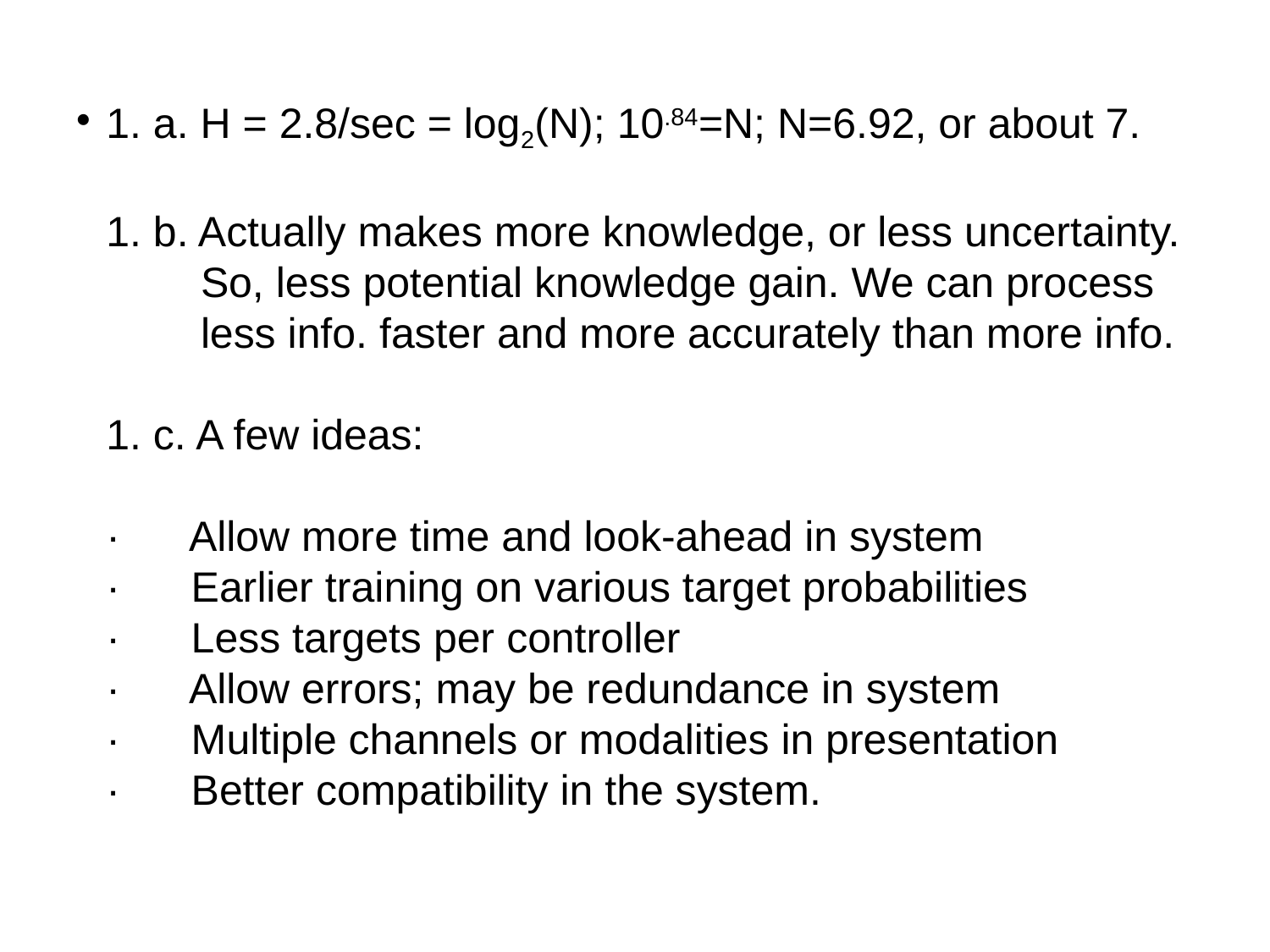

1. a. H = 2.8/sec = log2(N); 10.84=N; N=6.92, or about 7.
1. b. Actually makes more knowledge, or less uncertainty.
        So, less potential knowledge gain. We can process
        less info. faster and more accurately than more info.
1. c. A few ideas:
·      Allow more time and look-ahead in system
·      Earlier training on various target probabilities
·      Less targets per controller
·      Allow errors; may be redundance in system
·      Multiple channels or modalities in presentation
·      Better compatibility in the system.